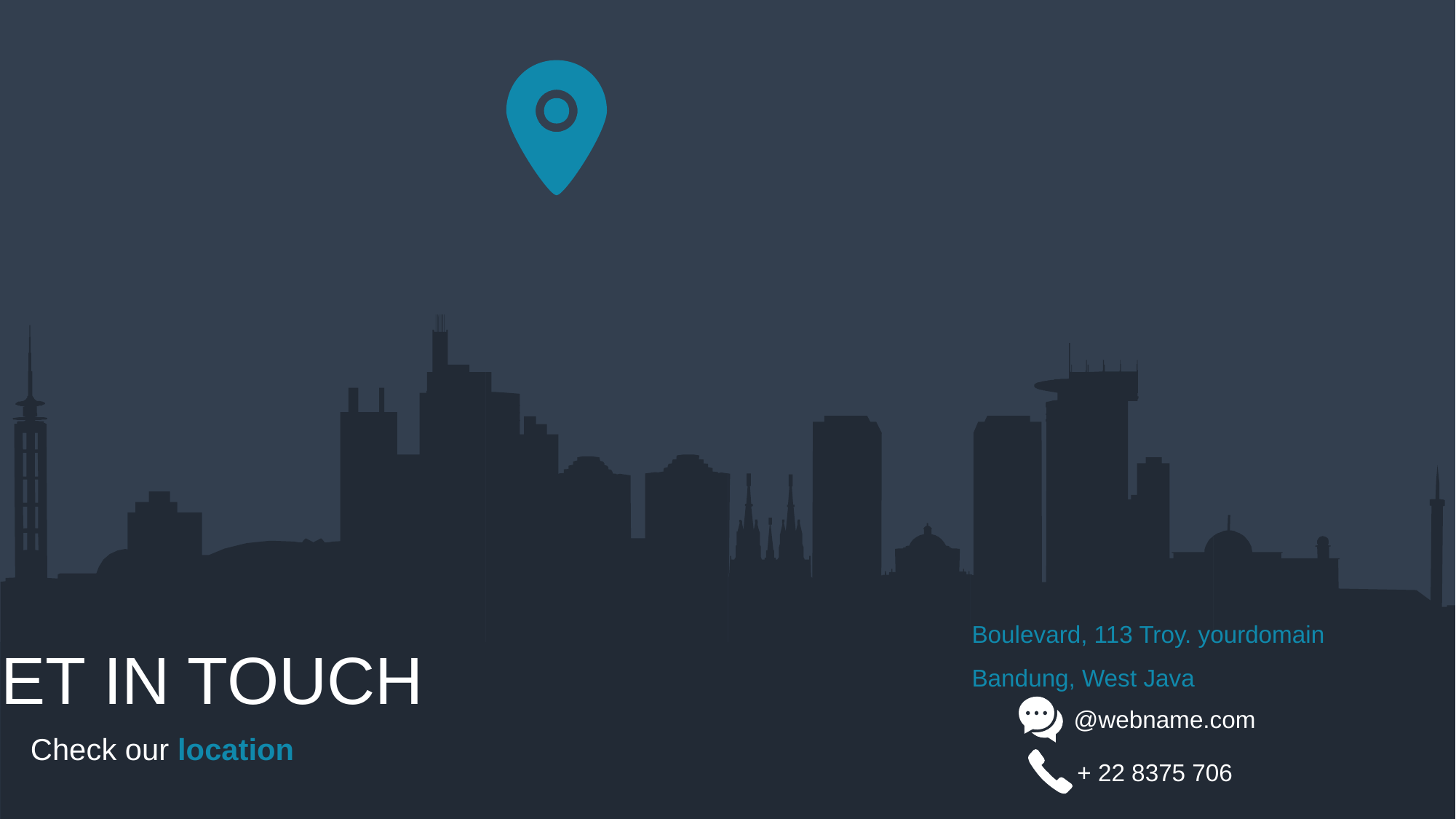

Boulevard, 113 Troy. yourdomain
Bandung, West Java
GET IN TOUCH

@webname.com
Check our location

+ 22 8375 706